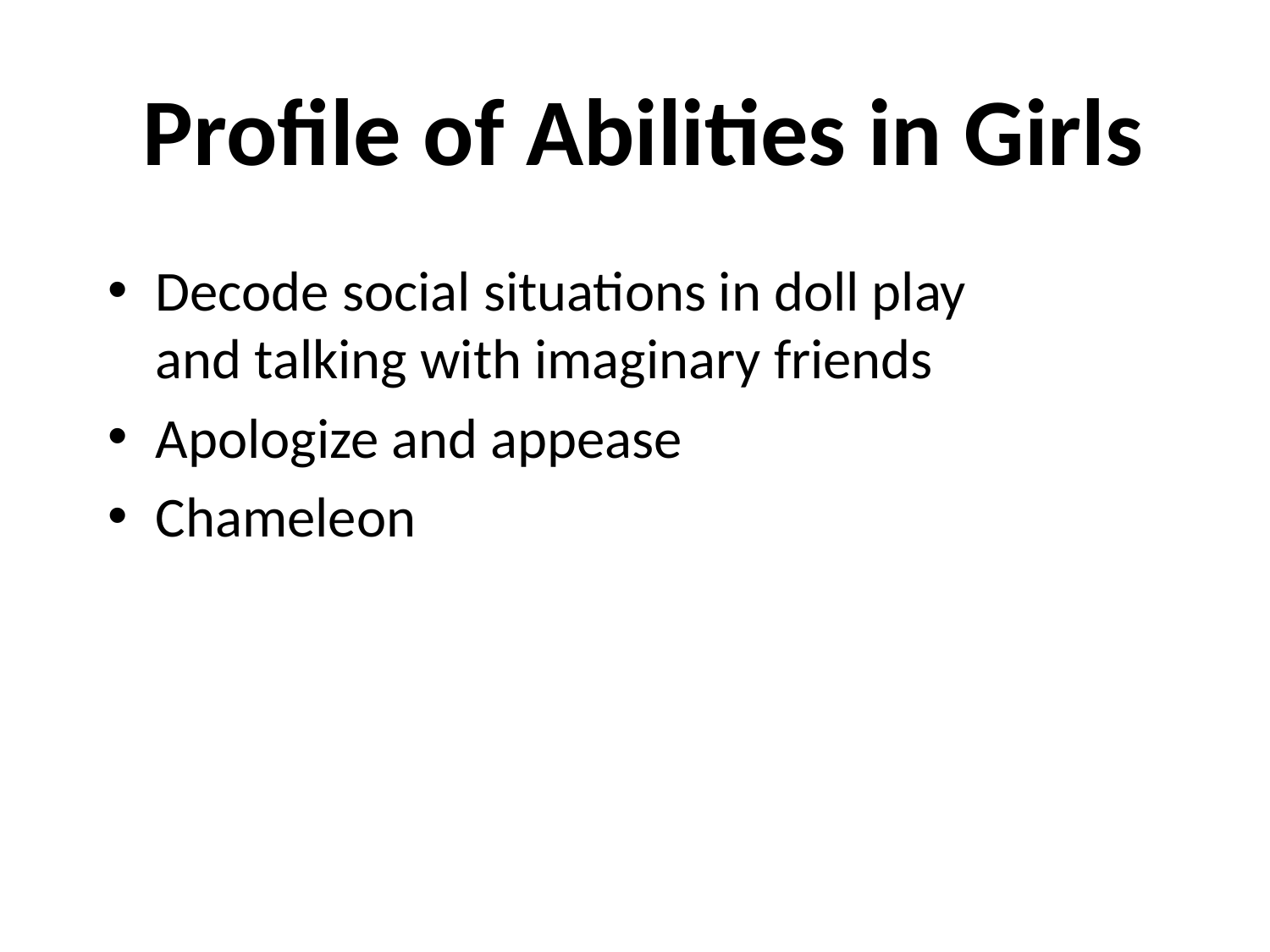

# Profile of Abilities in Girls
Decode social situations in doll play and talking with imaginary friends
Apologize and appease
Chameleon